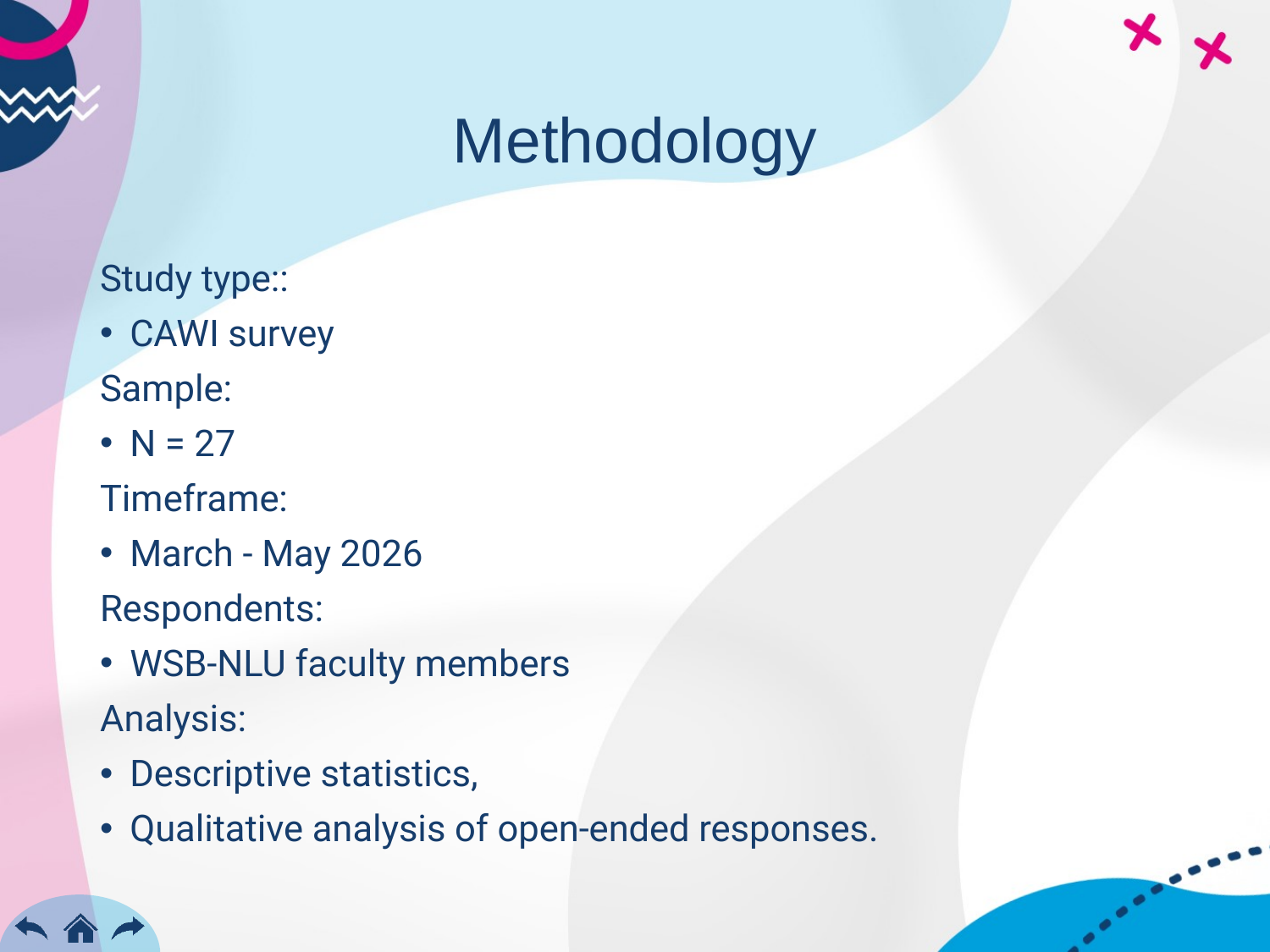

# Methodology
Study type::
CAWI survey
Sample:
N = 27
Timeframe:
March - May 2026
Respondents:
WSB-NLU faculty members
Analysis:
Descriptive statistics,
Qualitative analysis of open-ended responses.